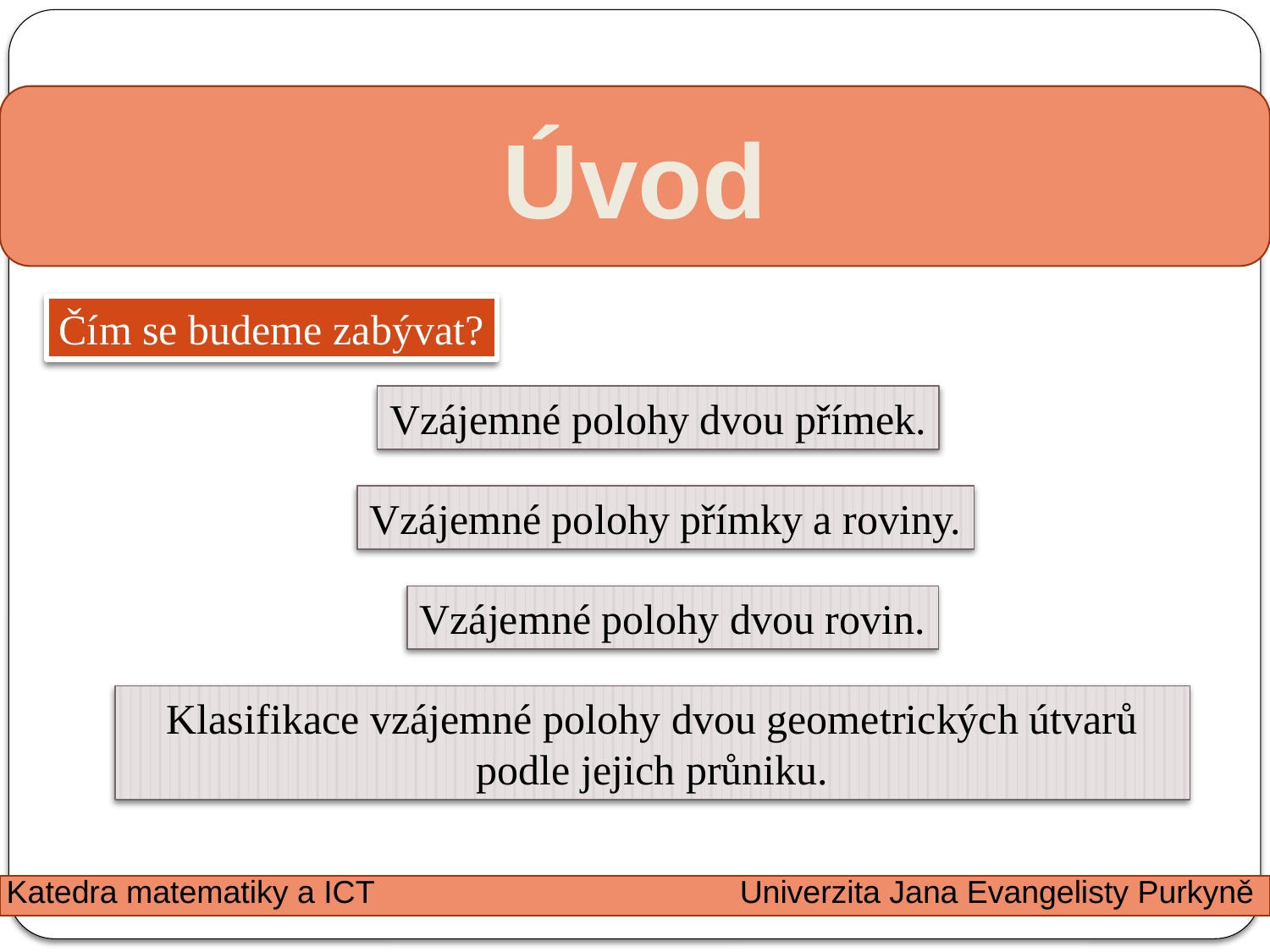

Úvod
Čím se budeme zabývat?
Vzájemné polohy dvou přímek.
Vzájemné polohy přímky a roviny.
Vzájemné polohy dvou rovin.
Klasifikace vzájemné polohy dvou geometrických útvarů podle jejich průniku.
Katedra matematiky a ICT
Univerzita Jana Evangelisty Purkyně